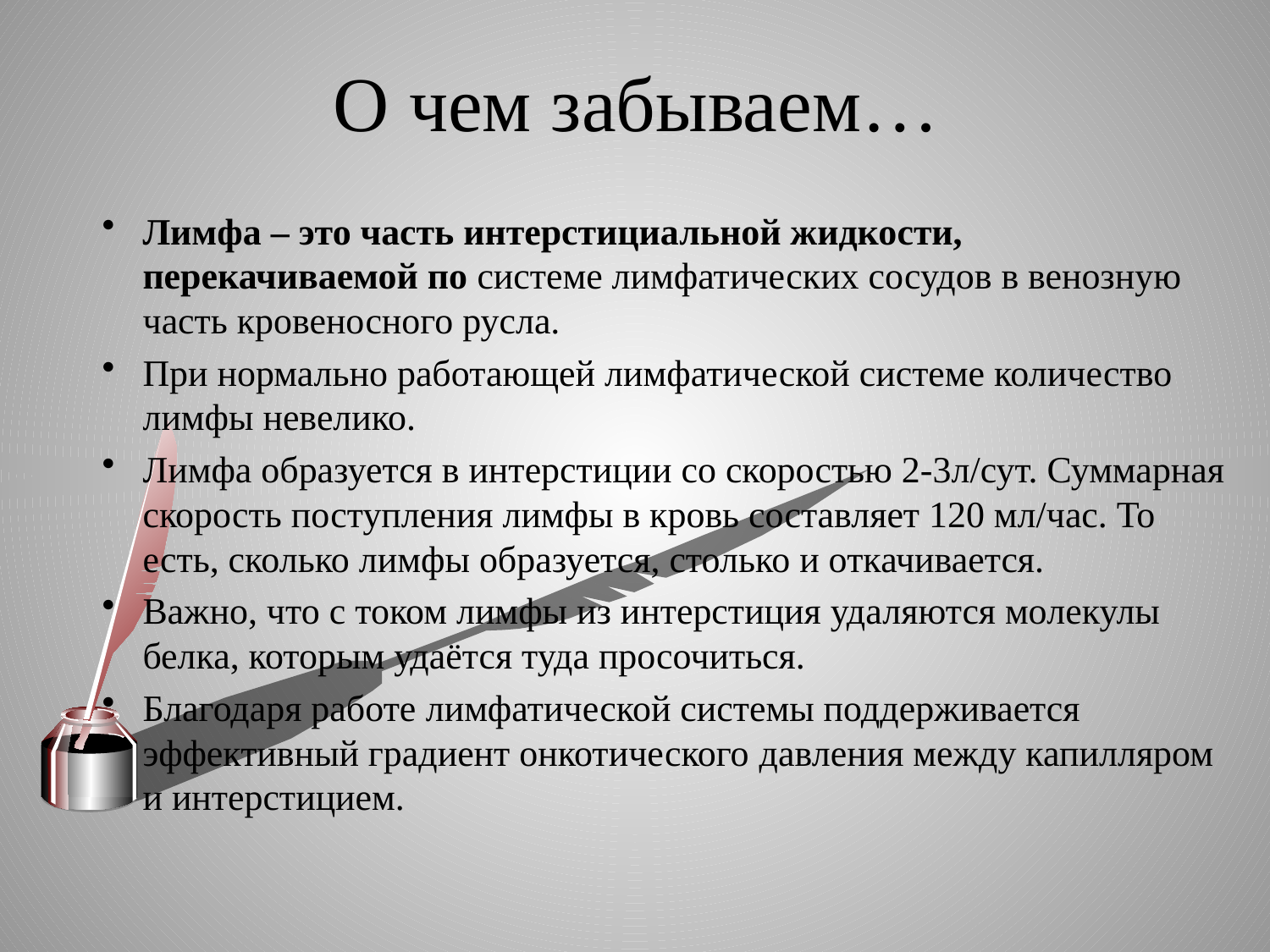

# О чем забываем…
Лимфа – это часть интерстициальной жидкости, перекачиваемой по системе лимфатических сосудов в венозную часть кровеносного русла.
При нормально работающей лимфатической системе количество лимфы невелико.
Лимфа образуется в интерстиции со скоростью 2-3л/сут. Суммарная скорость поступления лимфы в кровь составляет 120 мл/час. То есть, сколько лимфы образуется, столько и откачивается.
Важно, что с током лимфы из интерстиция удаляются молекулы белка, которым удаётся туда просочиться.
Благодаря работе лимфатической системы поддерживается эффективный градиент онкотического давления между капилляром и интерстицием.